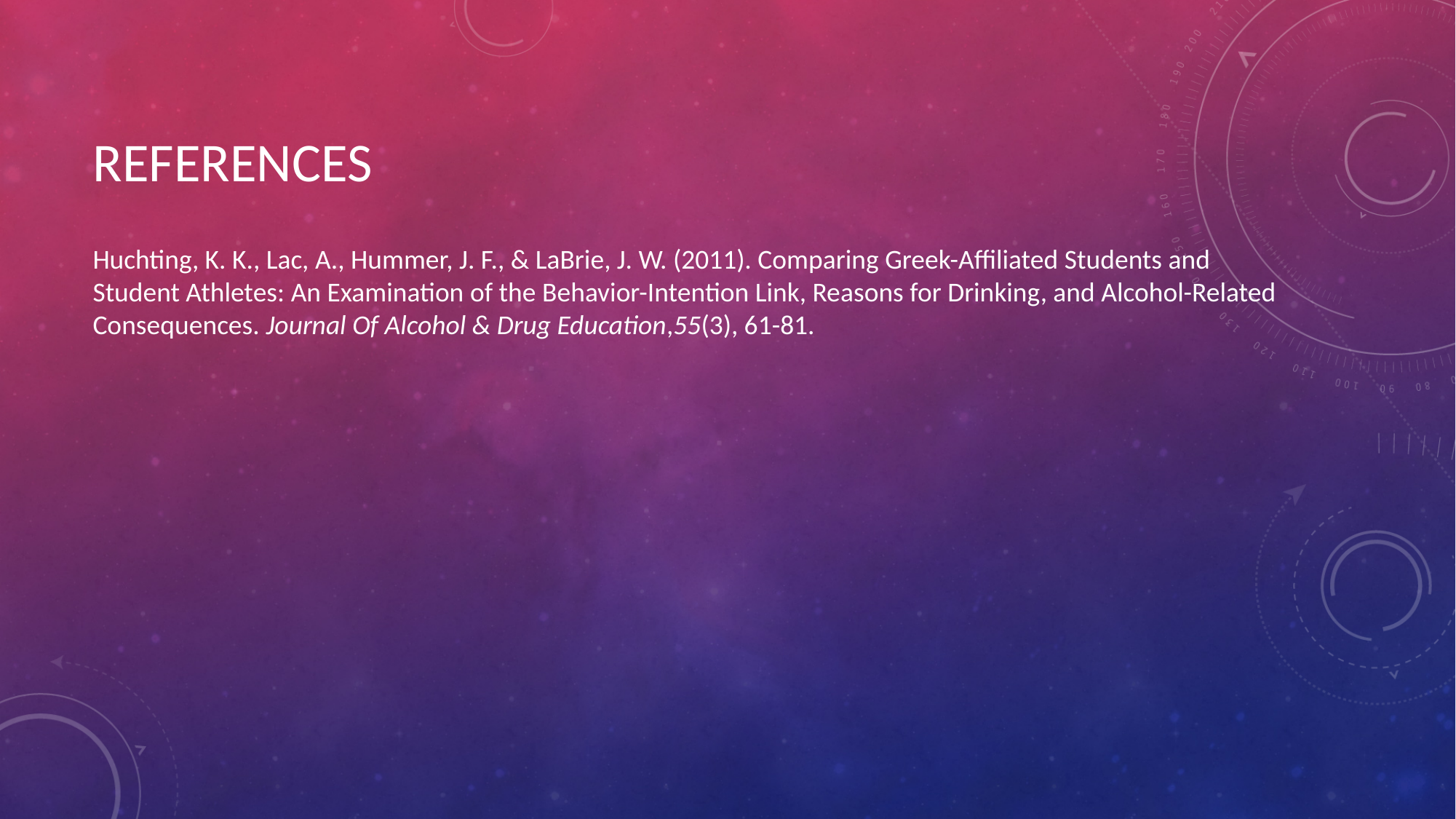

# References
Huchting, K. K., Lac, A., Hummer, J. F., & LaBrie, J. W. (2011). Comparing Greek-Affiliated Students and Student Athletes: An Examination of the Behavior-Intention Link, Reasons for Drinking, and Alcohol-Related Consequences. Journal Of Alcohol & Drug Education,55(3), 61-81.